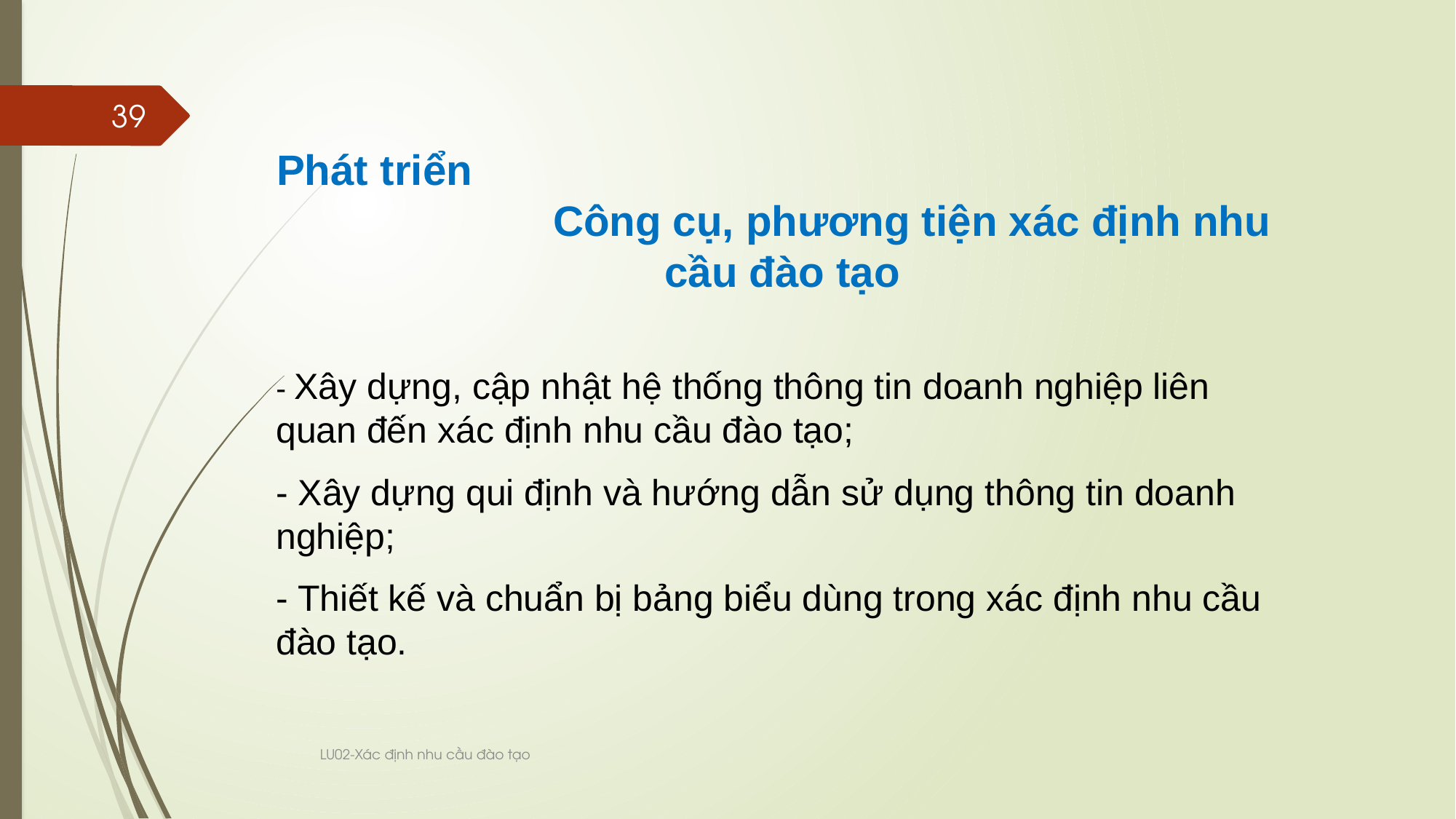

39
Phát triển                                                                                            Công cụ, phương tiện xác định nhu cầu đào tạo

- Xây dựng, cập nhật hệ thống thông tin doanh nghiệp liên quan đến xác định nhu cầu đào tạo;
- Xây dựng qui định và hướng dẫn sử dụng thông tin doanh nghiệp;
- Thiết kế và chuẩn bị bảng biểu dùng trong xác định nhu cầu đào tạo.

LU02-Xác định nhu cầu đào tạo